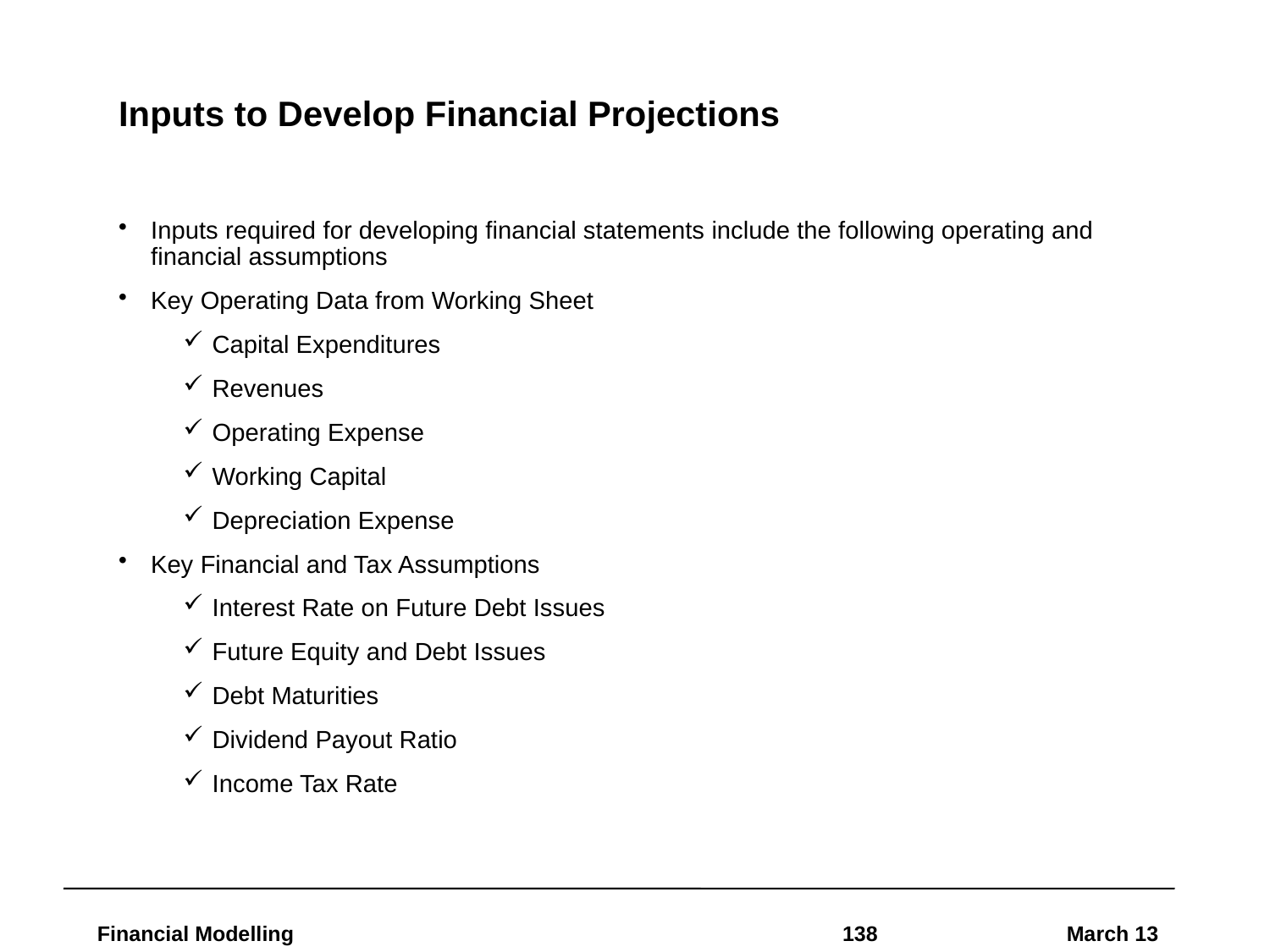

# Inputs to Develop Financial Projections
Inputs required for developing financial statements include the following operating and financial assumptions
Key Operating Data from Working Sheet
Capital Expenditures
Revenues
Operating Expense
Working Capital
Depreciation Expense
Key Financial and Tax Assumptions
Interest Rate on Future Debt Issues
Future Equity and Debt Issues
Debt Maturities
Dividend Payout Ratio
Income Tax Rate